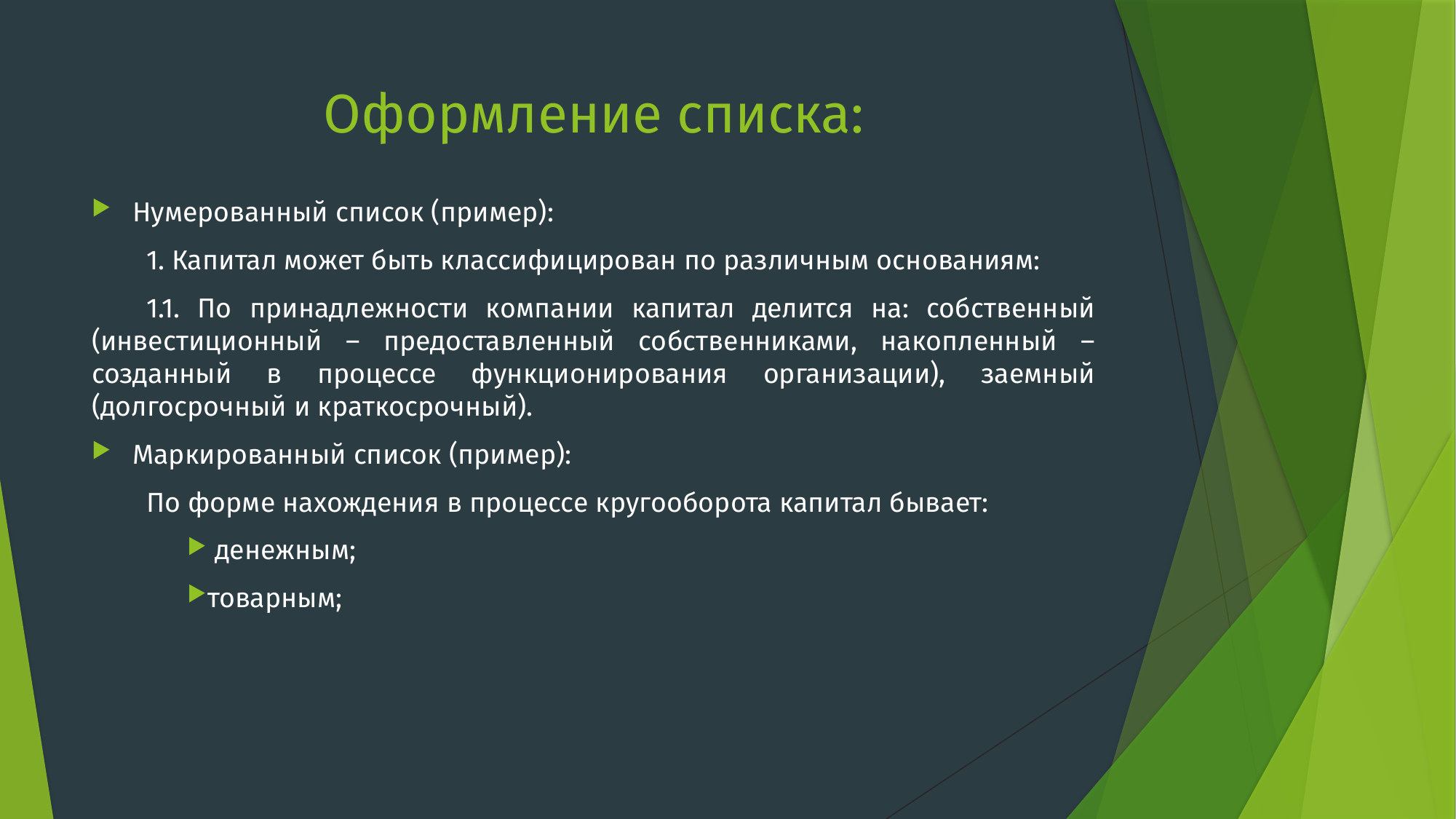

# Оформление списка:
Нумерованный список (пример):
1. Капитал может быть классифицирован по различным основаниям:
1.1. По принадлежности компании капитал делится на: собственный (инвестиционный – предоставленный собственниками, накопленный – созданный в процессе функционирования организации), заемный (долгосрочный и краткосрочный).
Маркированный список (пример):
По форме нахождения в процессе кругооборота капитал бывает:
 денежным;
товарным;